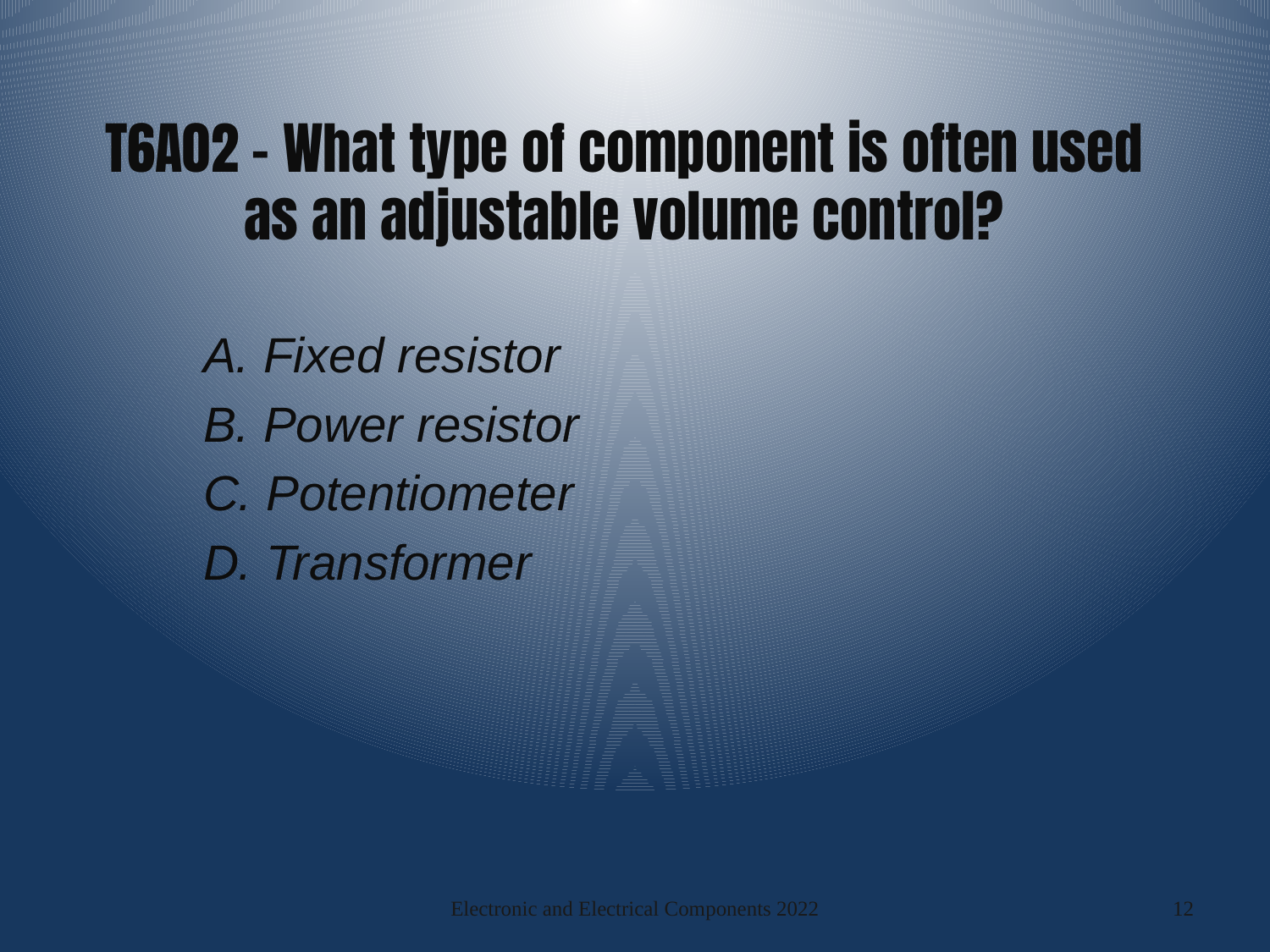

# T6A02 - What type of component is often used as an adjustable volume control?
A. Fixed resistor
B. Power resistor
C. Potentiometer
D. Transformer

Electronic and Electrical Components 2022
12